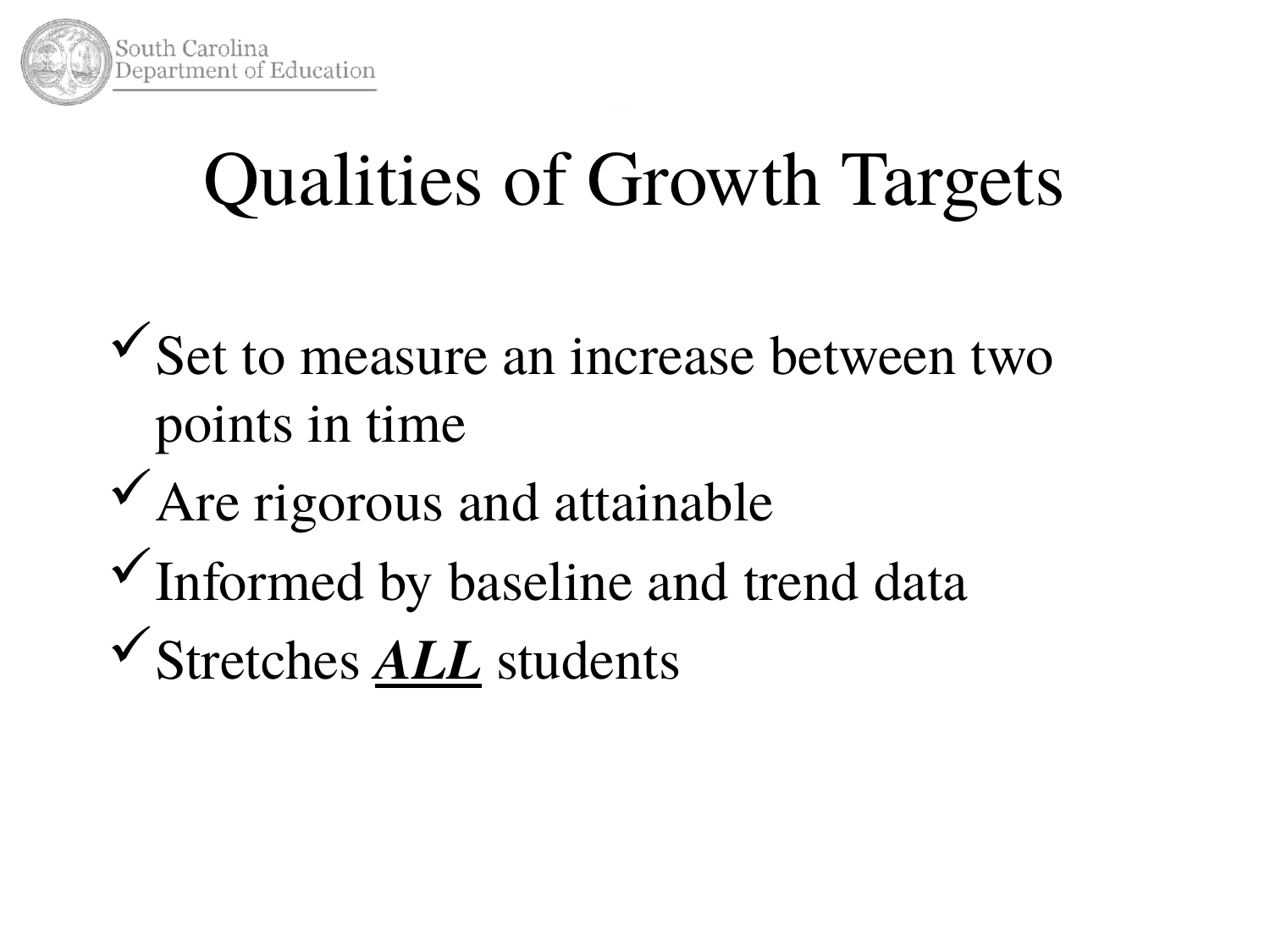

# Qualities of Growth Targets

Set to measure an increase between two points in time
Are rigorous and attainable
Informed by baseline and trend data
Stretches ALL students